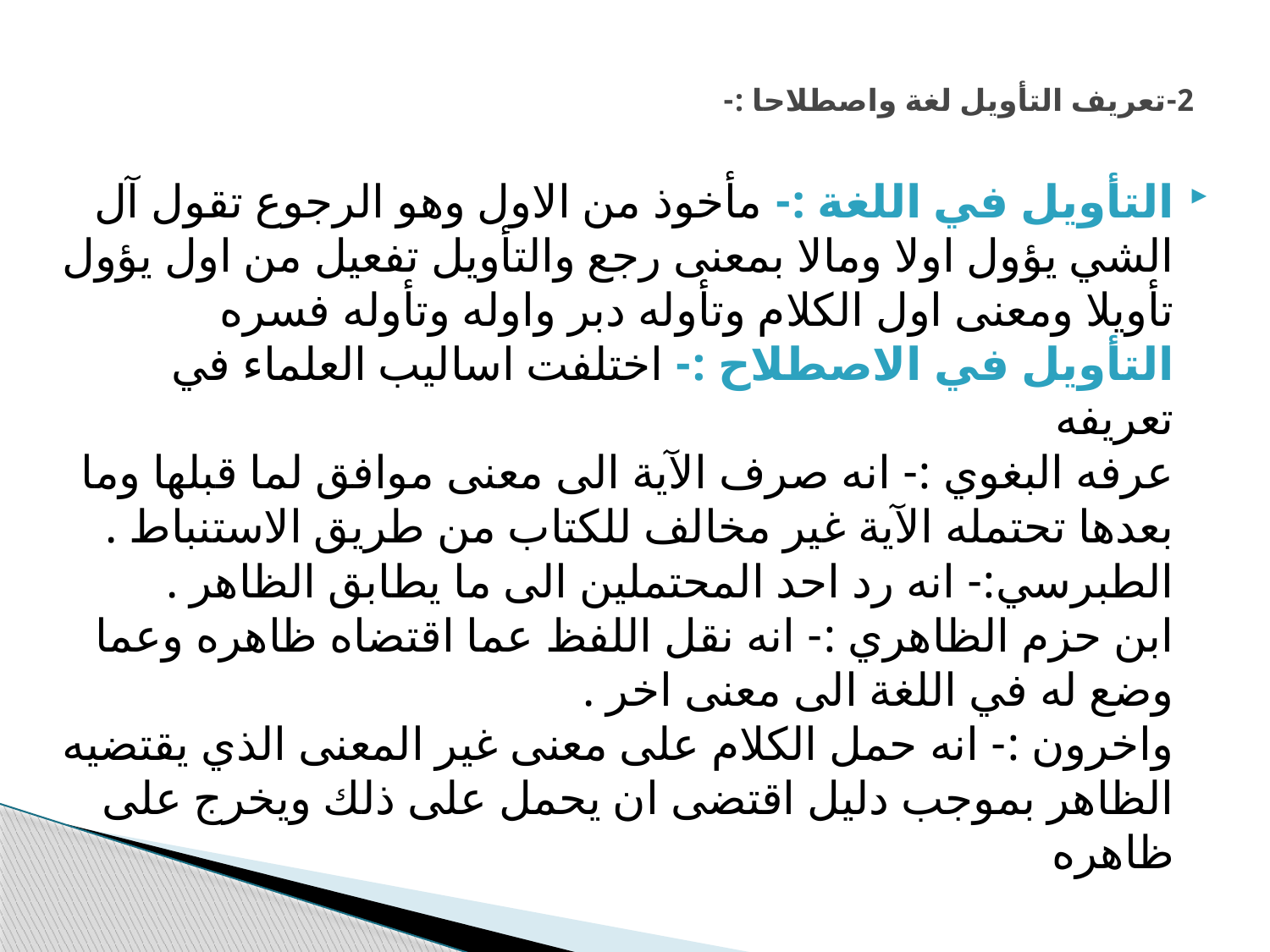

# 2-	تعريف التأويل لغة واصطلاحا :-
التأويل في اللغة :- مأخوذ من الاول وهو الرجوع تقول آل الشي يؤول اولا ومالا بمعنى رجع والتأويل تفعيل من اول يؤول تأويلا ومعنى اول الكلام وتأوله دبر واوله وتأوله فسره
التأويل في الاصطلاح :- اختلفت اساليب العلماء في تعريفه
عرفه البغوي :- انه صرف الآية الى معنى موافق لما قبلها وما بعدها تحتمله الآية غير مخالف للكتاب من طريق الاستنباط .
الطبرسي:- انه رد احد المحتملين الى ما يطابق الظاهر .
ابن حزم الظاهري :- انه نقل اللفظ عما اقتضاه ظاهره وعما وضع له في اللغة الى معنى اخر .
واخرون :- انه حمل الكلام على معنى غير المعنى الذي يقتضيه الظاهر بموجب دليل اقتضى ان يحمل على ذلك ويخرج على ظاهره